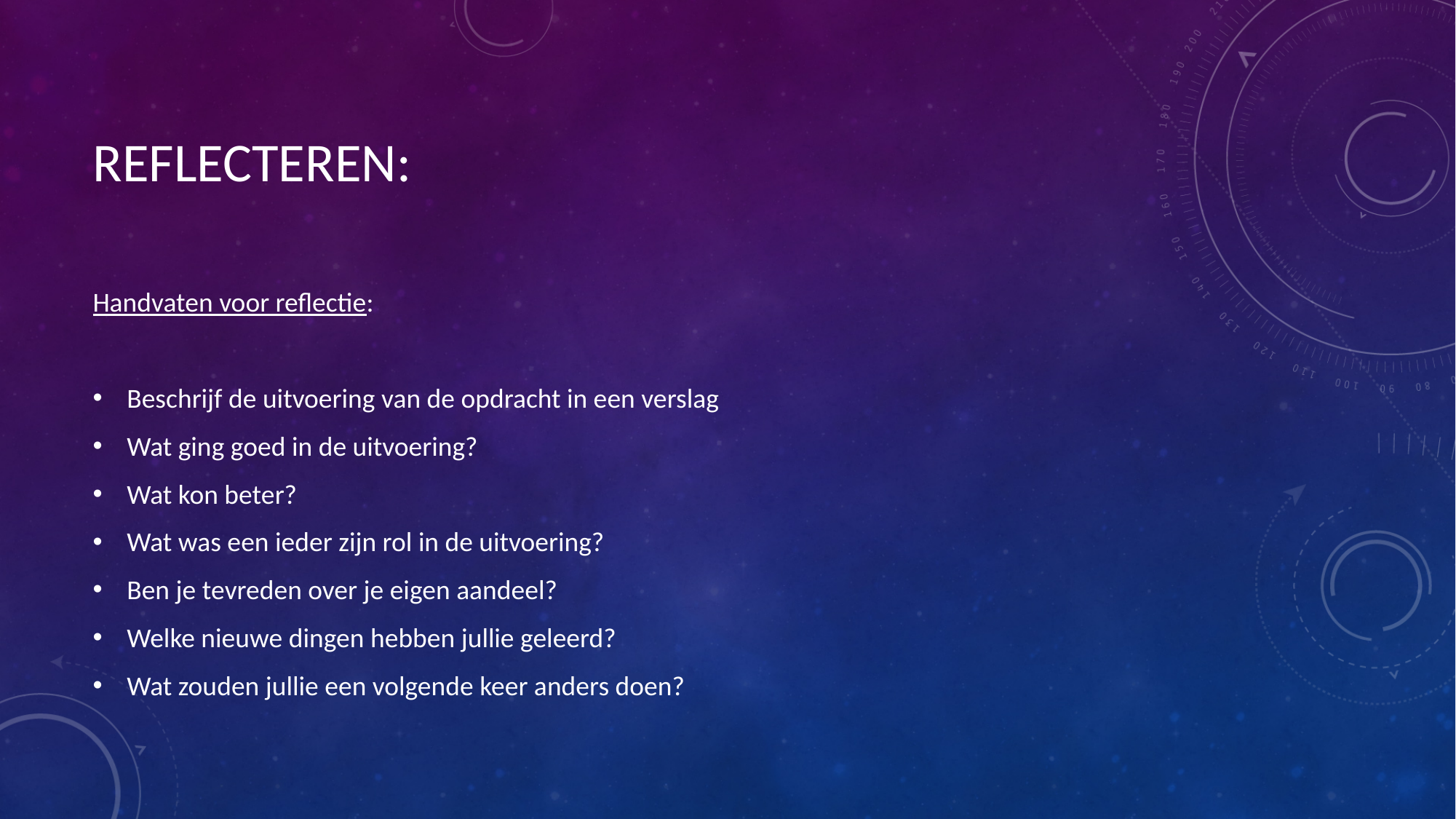

# Reflecteren:
Handvaten voor reflectie:

Beschrijf de uitvoering van de opdracht in een verslag
Wat ging goed in de uitvoering?
Wat kon beter?
Wat was een ieder zijn rol in de uitvoering?
Ben je tevreden over je eigen aandeel?
Welke nieuwe dingen hebben jullie geleerd?
Wat zouden jullie een volgende keer anders doen?